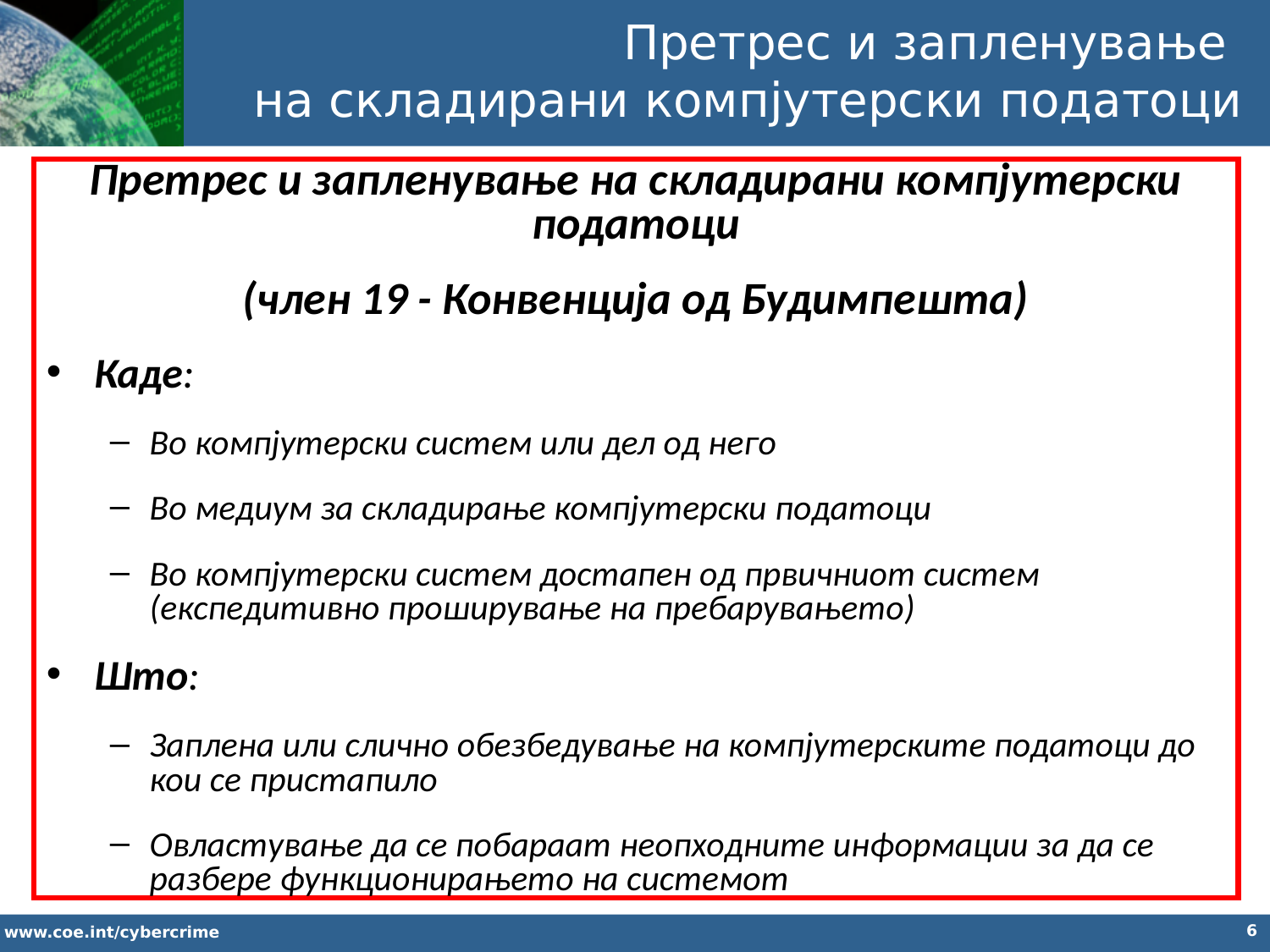

Претрес и запленување
на складирани компјутерски податоци
Претрес и запленување на складирани компјутерски податоци
(член 19 - Конвенција од Будимпешта)
Каде:
Во компјутерски систем или дел од него
Во медиум за складирање компјутерски податоци
Во компјутерски систем достапен од првичниот систем (експедитивно проширување на пребарувањето)
Што:
Заплена или слично обезбедување на компјутерските податоци до кои се пристапило
Овластување да се побараат неопходните информации за да се разбере функционирањето на системот